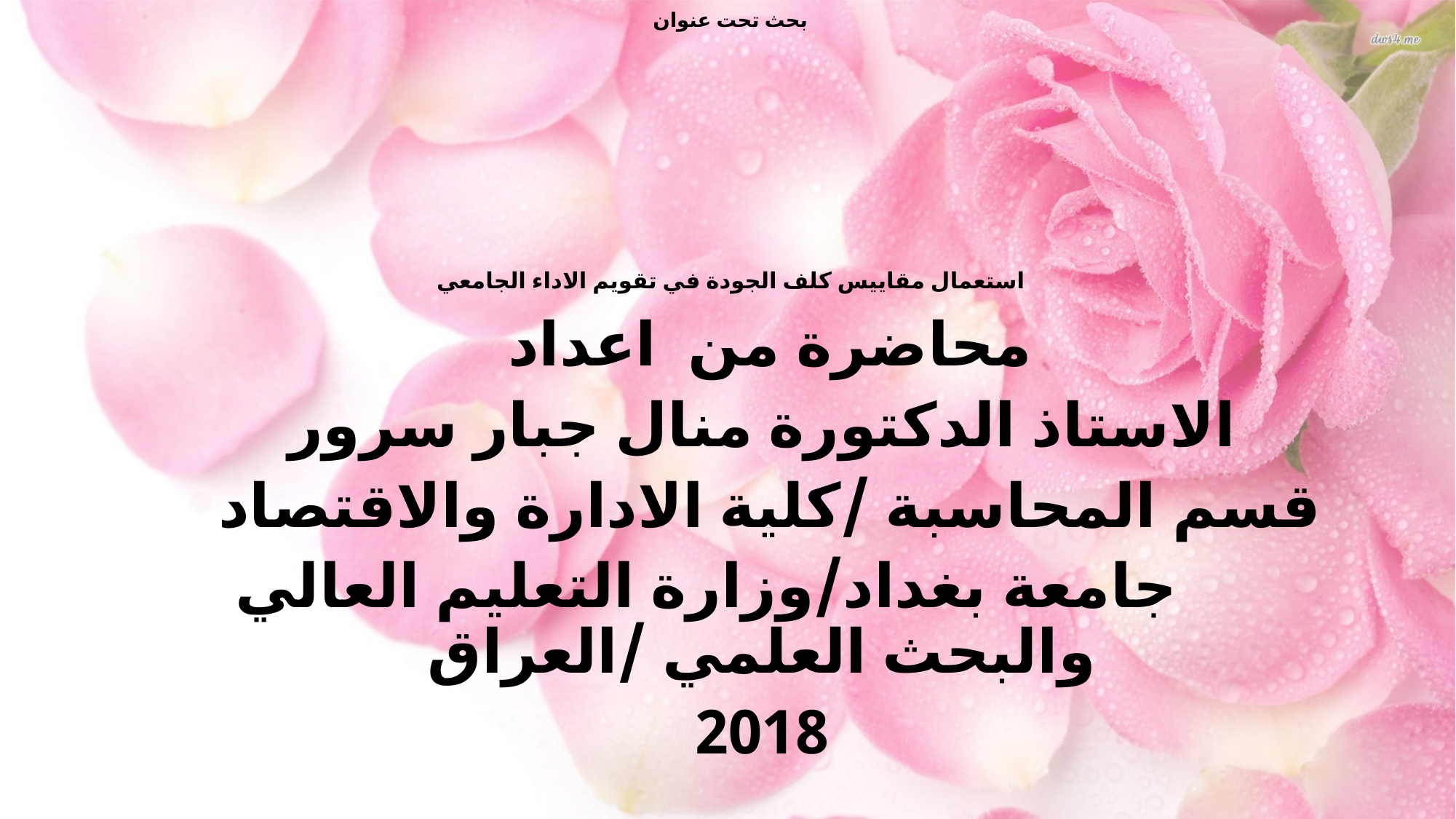

# بحث تحت عنوان       استعمال مقاييس كلف الجودة في تقويم الاداء الجامعي
محاضرة من  اعداد
الاستاذ الدكتورة منال جبار سرور
قسم المحاسبة /كلية الادارة والاقتصاد
       جامعة بغداد/وزارة التعليم العالي والبحث العلمي /العراق
2018